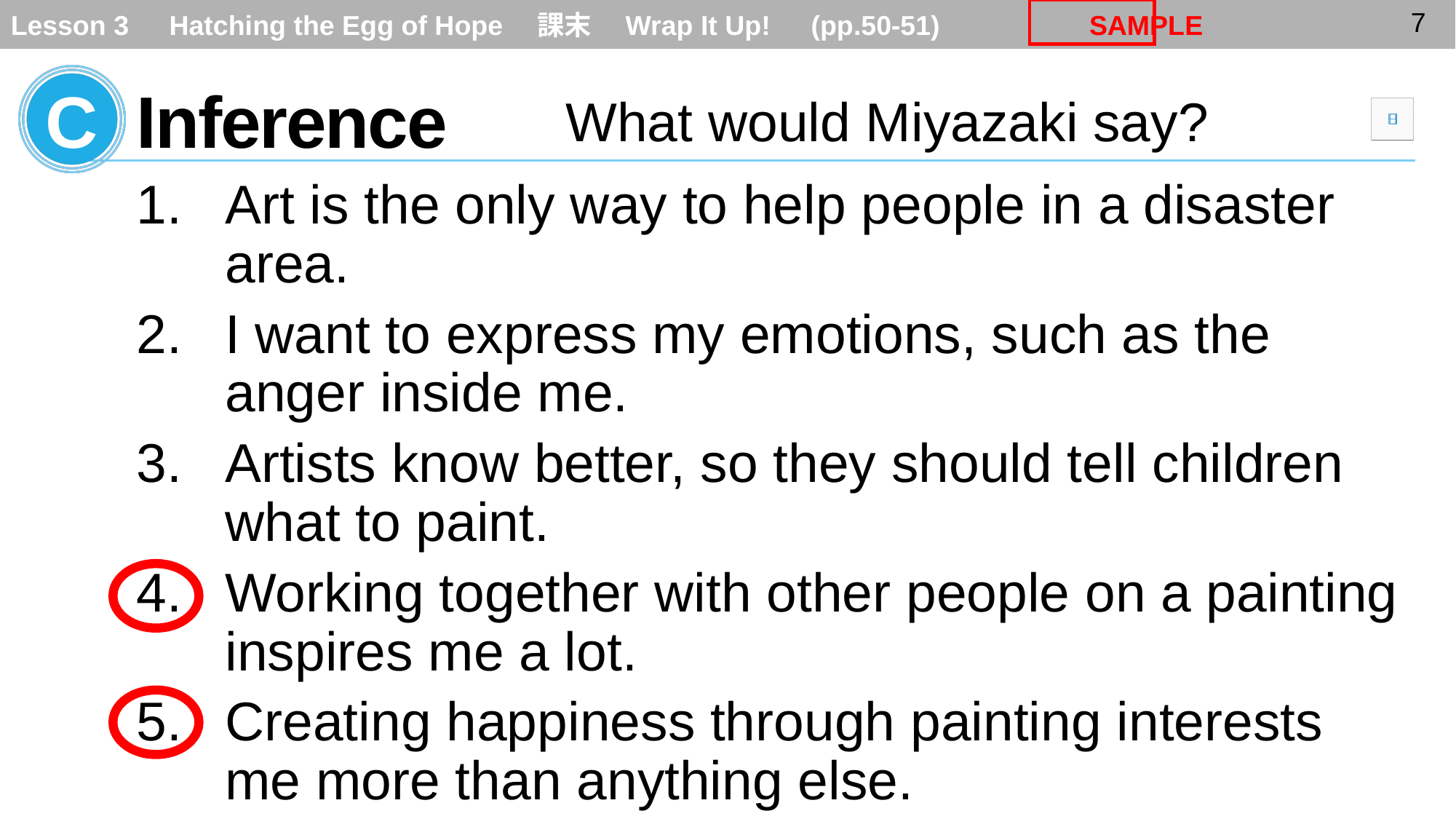

C
Inference
What would Miyazaki say?

Art is the only way to help people in a disaster area.
I want to express my emotions, such as the anger inside me.
Artists know better, so they should tell children what to paint.
Working together with other people on a painting inspires me a lot.
Creating happiness through painting interests
me more than anything else.